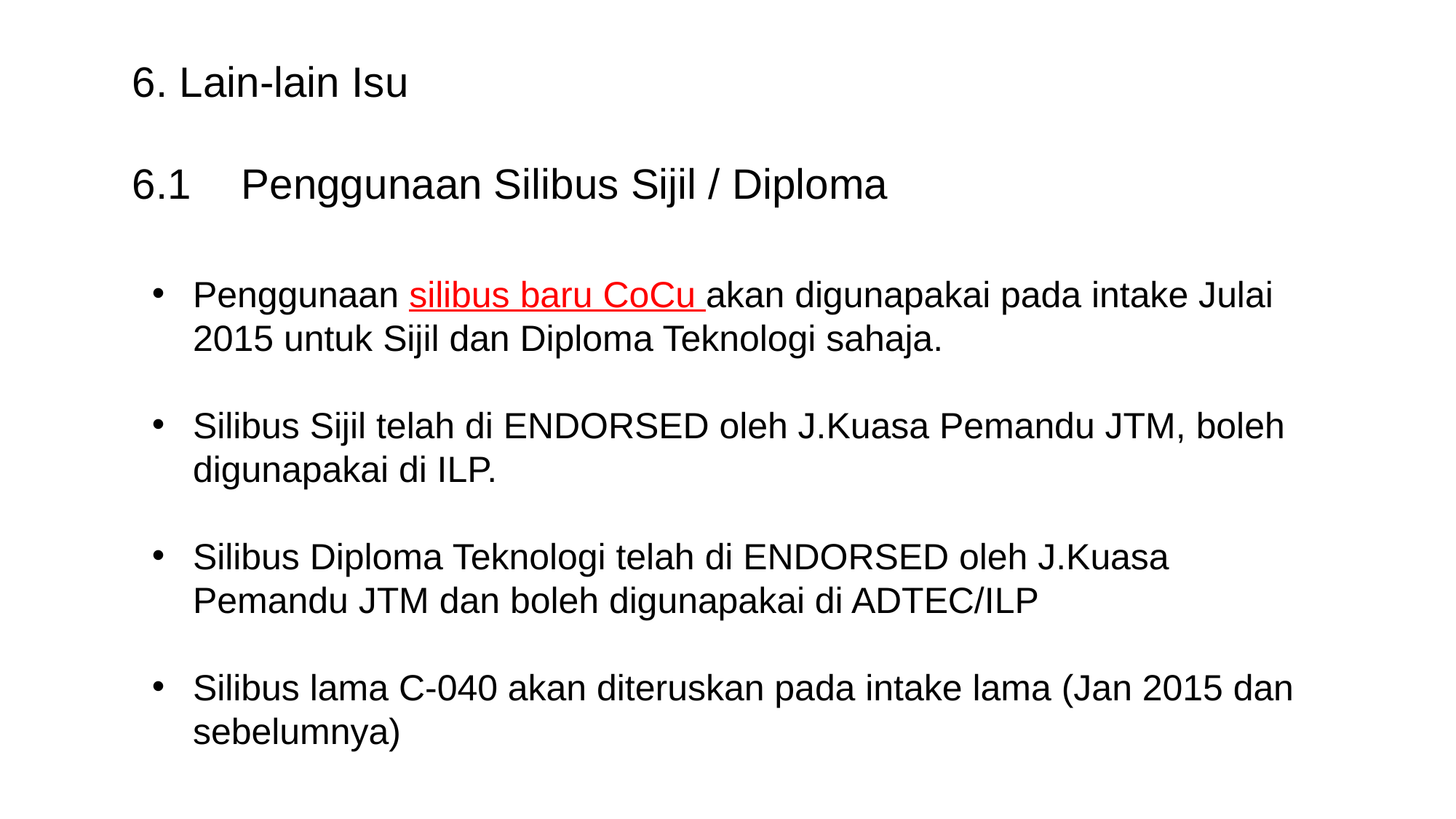

6. Lain-lain Isu

6.1	Penggunaan Silibus Sijil / Diploma
Penggunaan silibus baru CoCu akan digunapakai pada intake Julai 2015 untuk Sijil dan Diploma Teknologi sahaja.

Silibus Sijil telah di ENDORSED oleh J.Kuasa Pemandu JTM, boleh digunapakai di ILP.

Silibus Diploma Teknologi telah di ENDORSED oleh J.Kuasa Pemandu JTM dan boleh digunapakai di ADTEC/ILP

Silibus lama C-040 akan diteruskan pada intake lama (Jan 2015 dan sebelumnya)